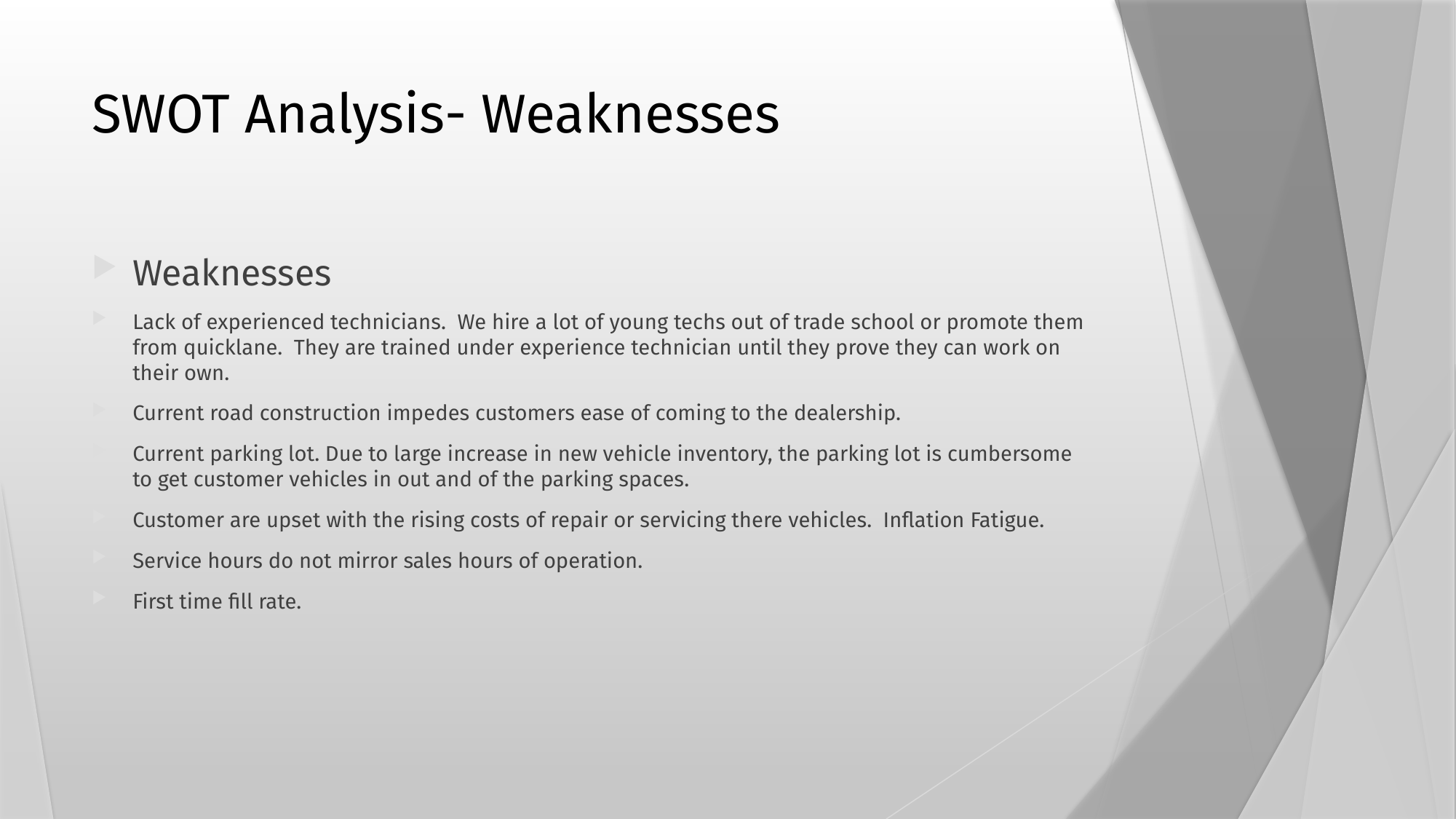

# SWOT Analysis- Weaknesses
Weaknesses
Lack of experienced technicians.  We hire a lot of young techs out of trade school or promote them from quicklane.  They are trained under experience technician until they prove they can work on their own.
Current road construction impedes customers ease of coming to the dealership.
Current parking lot. Due to large increase in new vehicle inventory, the parking lot is cumbersome to get customer vehicles in out and of the parking spaces.
Customer are upset with the rising costs of repair or servicing there vehicles.  Inflation Fatigue.
Service hours do not mirror sales hours of operation.
First time fill rate.